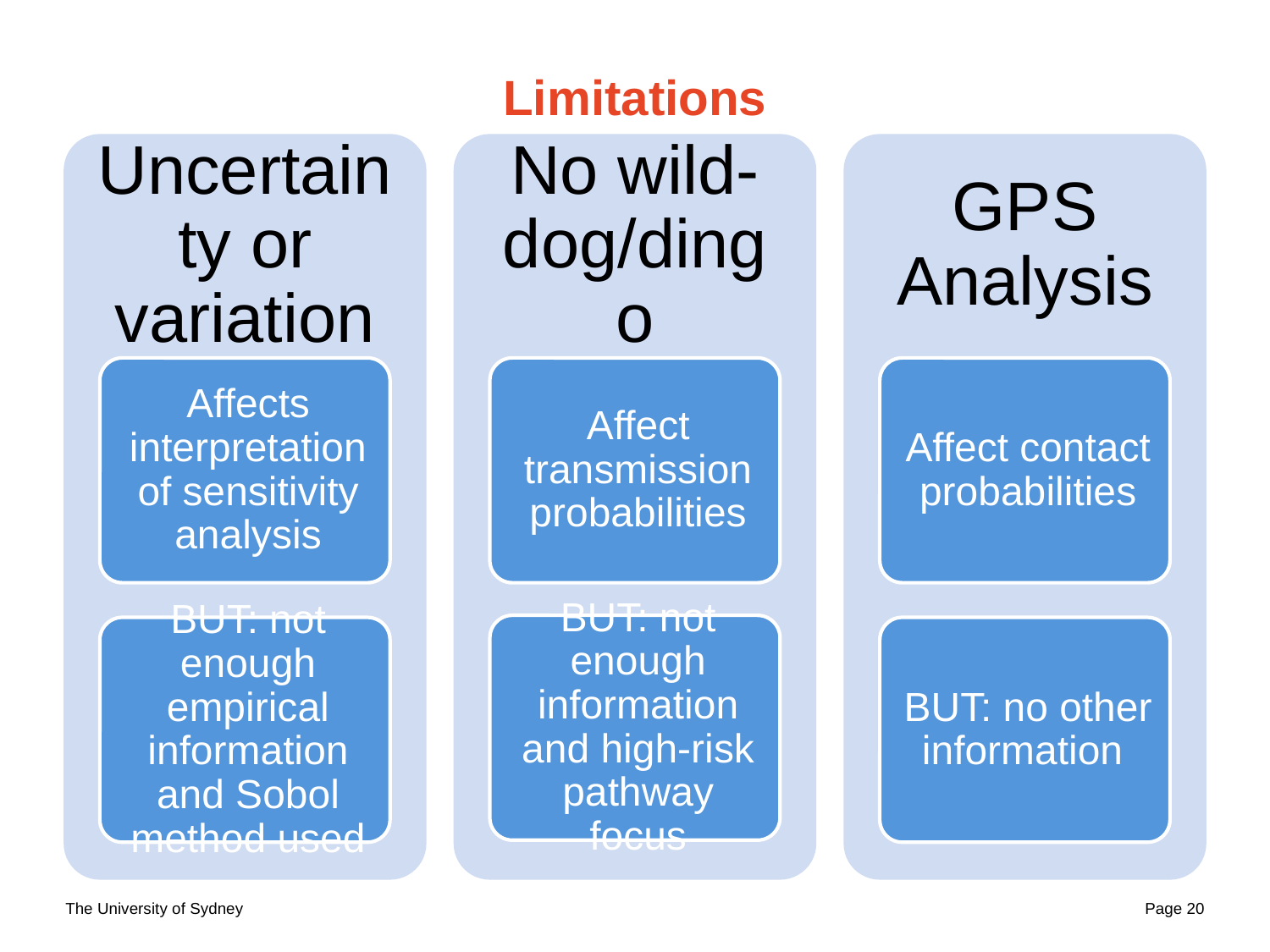

# Limitations
Uncertainty or variation
Affects interpretation of sensitivity analysis
BUT: not enough empirical information and Sobol method used
No wild-dog/dingo
Affect transmission probabilities
BUT: not enough information and high-risk pathway focus
GPS Analysis
Affect contact probabilities
BUT: no other information